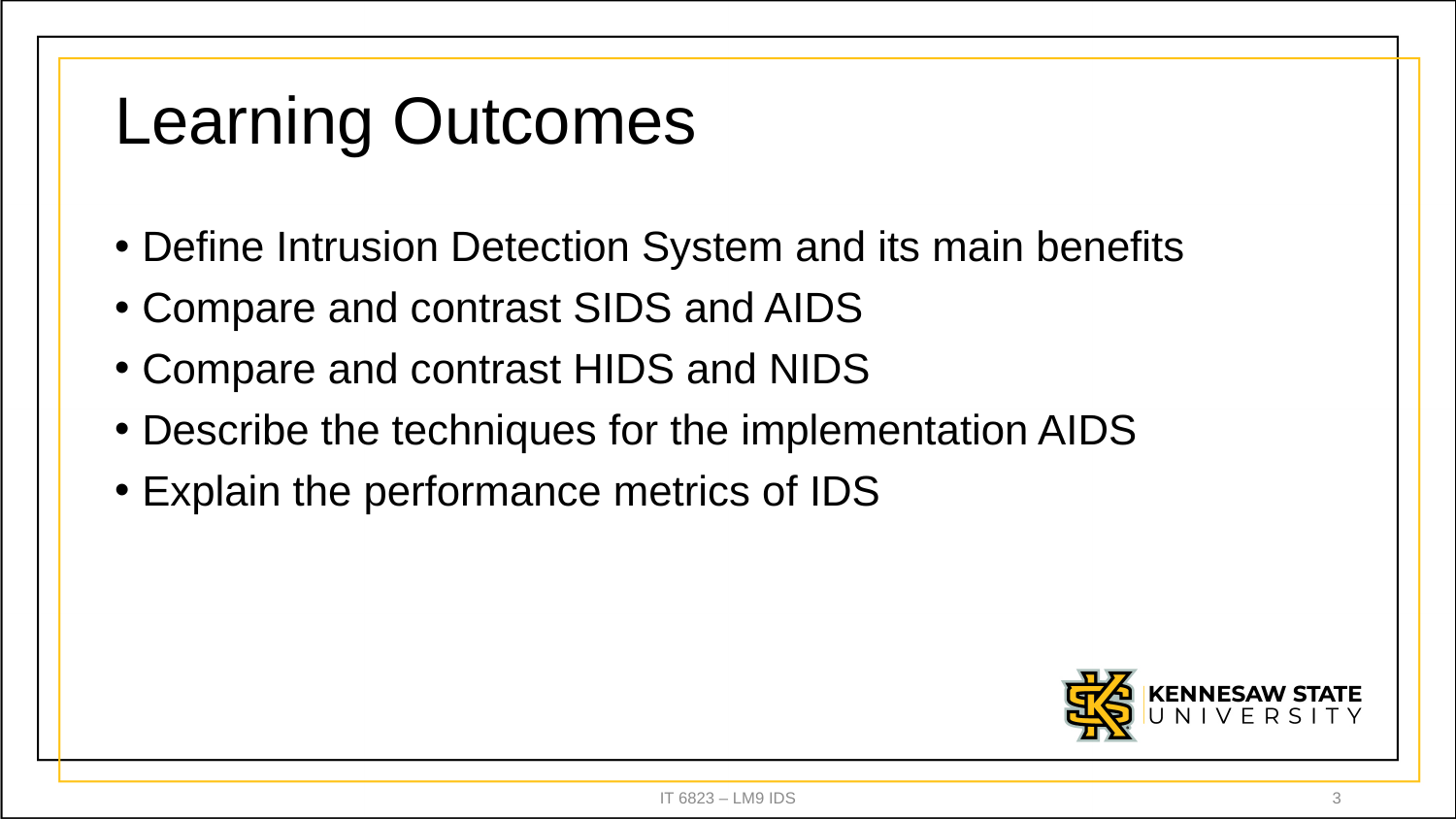

# Learning Outcomes
Define Intrusion Detection System and its main benefits
Compare and contrast SIDS and AIDS
Compare and contrast HIDS and NIDS
Describe the techniques for the implementation AIDS
Explain the performance metrics of IDS

IT 6823 – LM9 IDS
3